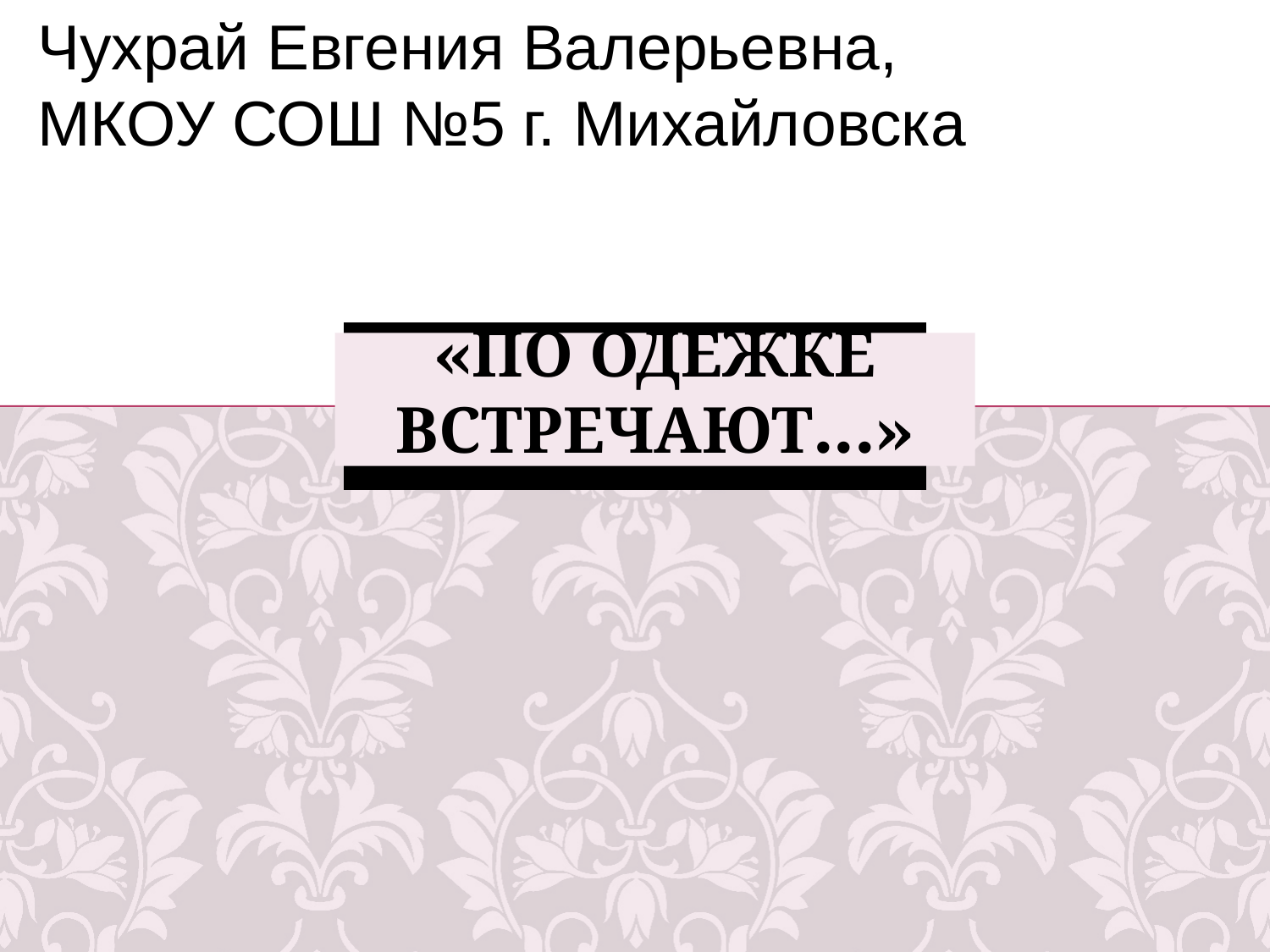

Чухрай Евгения Валерьевна,
МКОУ СОШ №5 г. Михайловска
# «По одежке встречают...»